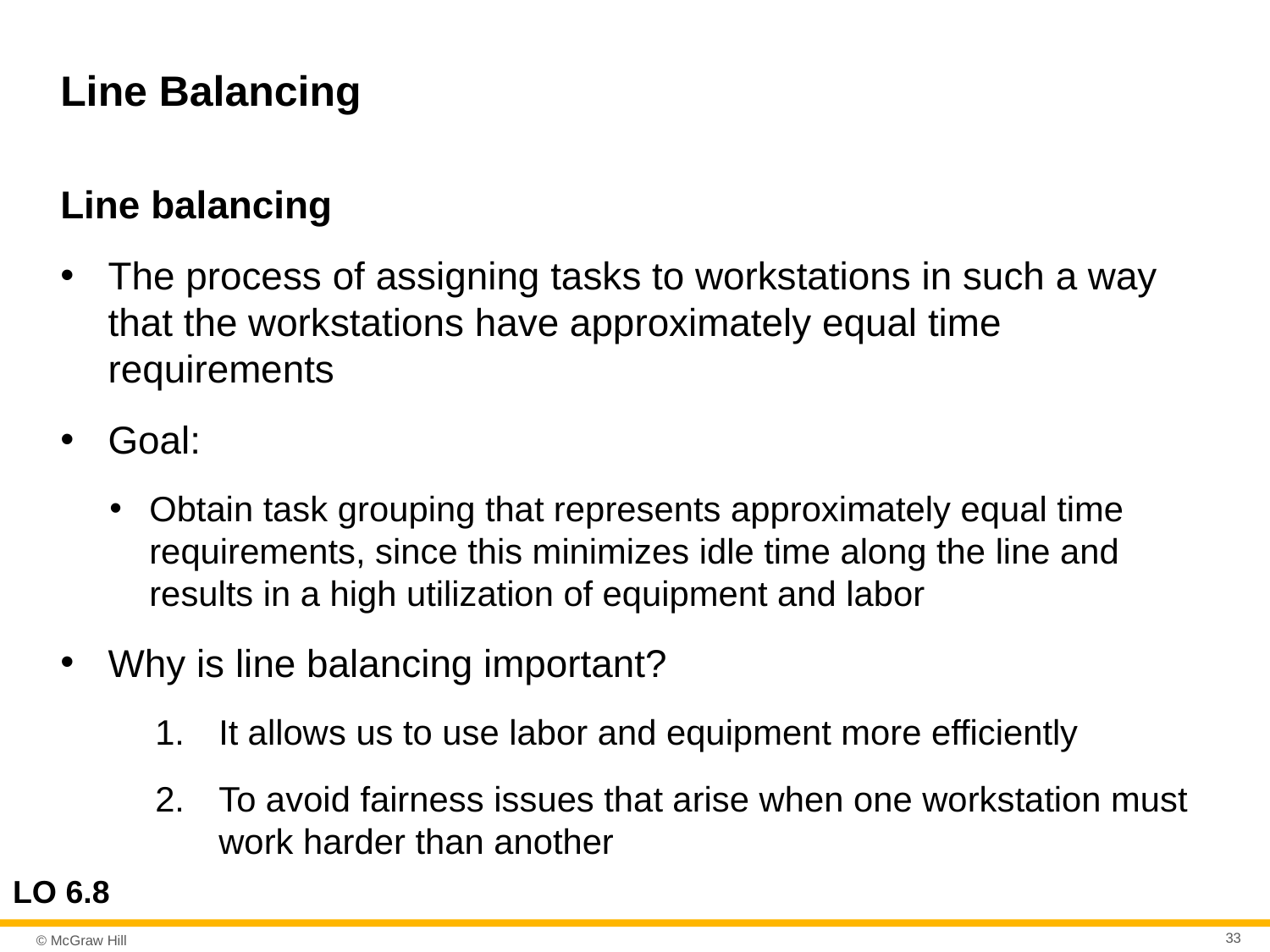

# Line Balancing
Line balancing
The process of assigning tasks to workstations in such a way that the workstations have approximately equal time requirements
Goal:
Obtain task grouping that represents approximately equal time requirements, since this minimizes idle time along the line and results in a high utilization of equipment and labor
Why is line balancing important?
It allows us to use labor and equipment more efficiently
To avoid fairness issues that arise when one workstation must work harder than another
LO 6.8